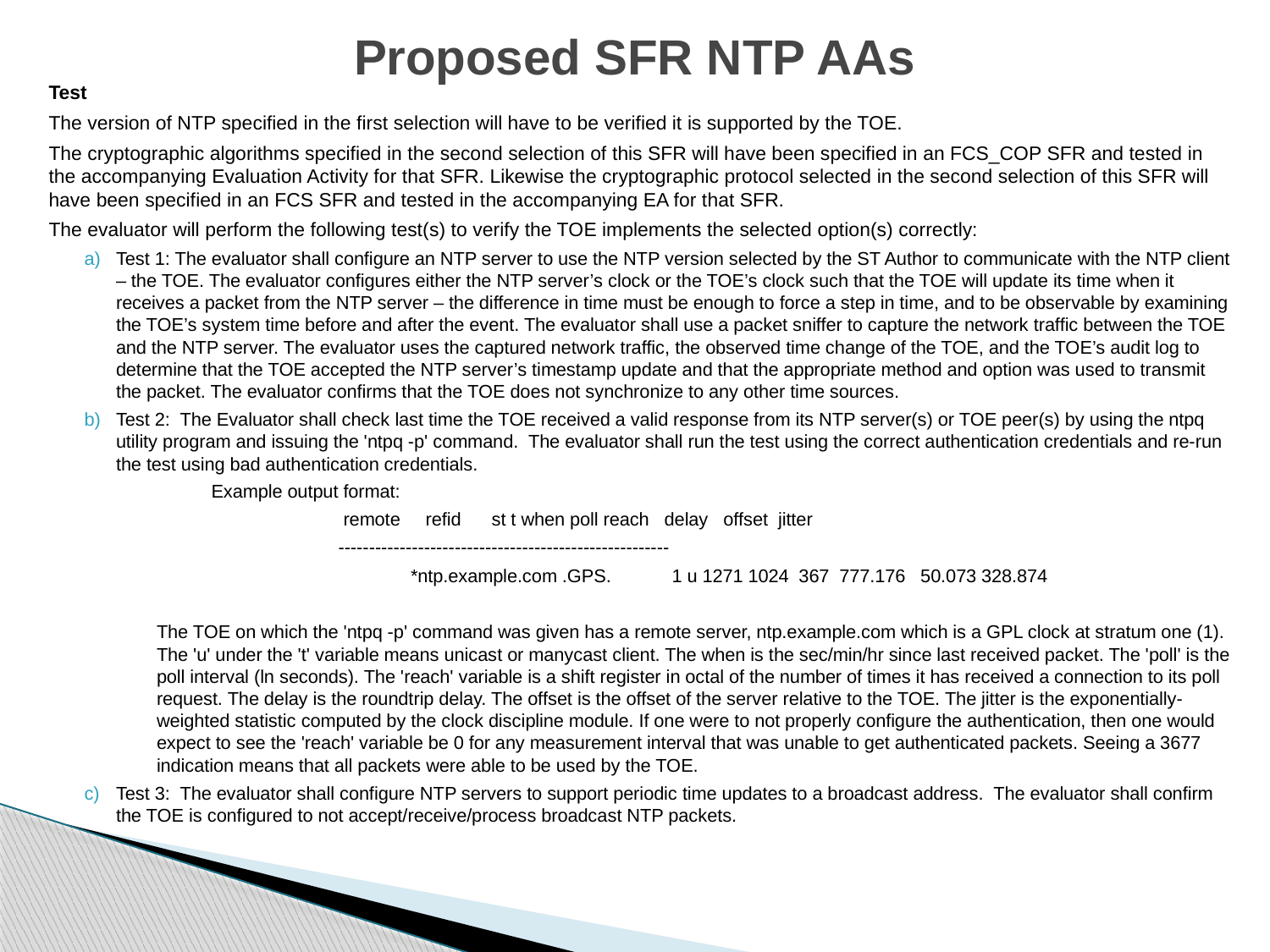

# Proposed SFR NTP AAs
Test
The version of NTP specified in the first selection will have to be verified it is supported by the TOE.
The cryptographic algorithms specified in the second selection of this SFR will have been specified in an FCS_COP SFR and tested in the accompanying Evaluation Activity for that SFR. Likewise the cryptographic protocol selected in the second selection of this SFR will have been specified in an FCS SFR and tested in the accompanying EA for that SFR.
The evaluator will perform the following test(s) to verify the TOE implements the selected option(s) correctly:
Test 1: The evaluator shall configure an NTP server to use the NTP version selected by the ST Author to communicate with the NTP client – the TOE. The evaluator configures either the NTP server’s clock or the TOE’s clock such that the TOE will update its time when it receives a packet from the NTP server – the difference in time must be enough to force a step in time, and to be observable by examining the TOE’s system time before and after the event. The evaluator shall use a packet sniffer to capture the network traffic between the TOE and the NTP server. The evaluator uses the captured network traffic, the observed time change of the TOE, and the TOE’s audit log to determine that the TOE accepted the NTP server’s timestamp update and that the appropriate method and option was used to transmit the packet. The evaluator confirms that the TOE does not synchronize to any other time sources.
Test 2:  The Evaluator shall check last time the TOE received a valid response from its NTP server(s) or TOE peer(s) by using the ntpq utility program and issuing the 'ntpq -p' command.  The evaluator shall run the test using the correct authentication credentials and re-run the test using bad authentication credentials.
	Example output format:
		 remote     refid      st t when poll reach   delay   offset  jitter
		------------------------------------------------------
		*ntp.example.com .GPS.            1 u 1271 1024  367  777.176   50.073 328.874

The TOE on which the 'ntpq -p' command was given has a remote server, ntp.example.com which is a GPL clock at stratum one (1). The 'u' under the 't' variable means unicast or manycast client. The when is the sec/min/hr since last received packet. The 'poll' is the poll interval (ln seconds). The 'reach' variable is a shift register in octal of the number of times it has received a connection to its poll request. The delay is the roundtrip delay. The offset is the offset of the server relative to the TOE. The jitter is the exponentially-weighted statistic computed by the clock discipline module. If one were to not properly configure the authentication, then one would expect to see the 'reach' variable be 0 for any measurement interval that was unable to get authenticated packets. Seeing a 3677 indication means that all packets were able to be used by the TOE.
Test 3:  The evaluator shall configure NTP servers to support periodic time updates to a broadcast address.  The evaluator shall confirm the TOE is configured to not accept/receive/process broadcast NTP packets.